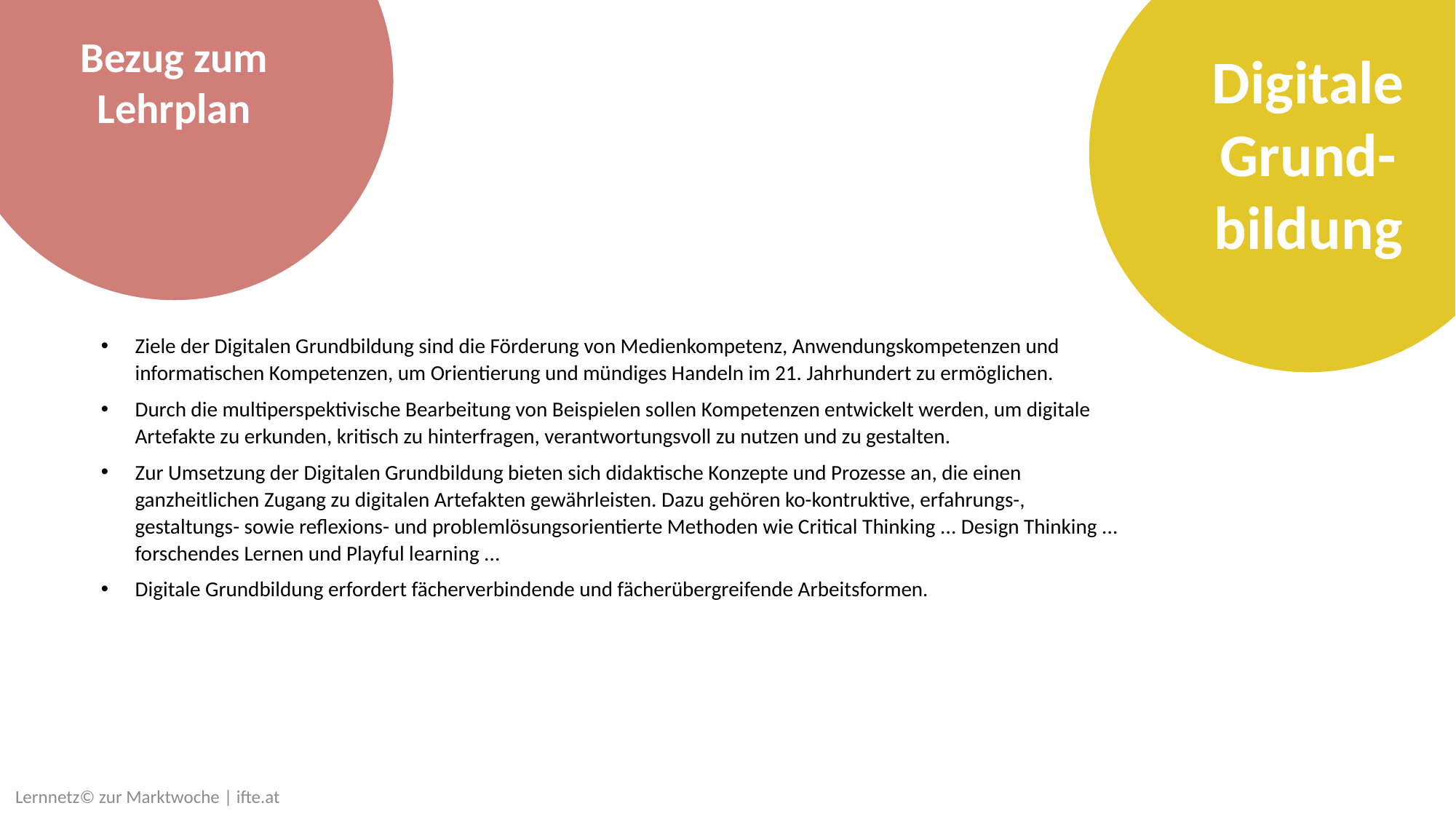

mögliche Aktivitäten im Projekt „Marktwoche“
Bezug zum Lehrplan
Digitale Grund-bildung
alle Inhalte der Marktwoche können auch digital erarbeitet werden
(Waben in chabaDoo)

Beispiele:
Social Media kritisch hinterfragen und selbst Postings erstellen oder Videos drehen
als Werbung für den Markt-Tag (M - Projekt planen, Arbeitspakete)
Datenschutz bei Fotos und Videos thematisieren, die während der Marktwoche gemacht werden - z. B. für die abschließende Präsentation (M - Feiern und präsentieren)
Tabellen in Excel erstellen (für Materialien oder Aufgabenliste) und befüllen (M - Projekt planen, Materialien)
Preise im Internet recherchieren (M - Projekt planen, Materialien)
mit Excel rechnen (M - Preis berechnen)
in Word kurze Texte schreiben, z. B. Storycard (M - Design Thinking, Teil 1)
ein kurzes Video mit dem Smartphone drehen - z. B. als Prototyp (M - Design Thinking, Teil 2)
gelernte Inhalte spielerisch wiederholen (M - Checkpoint)
App zu Design Thinking durchspielen (M - Design Thinking, Entrepreneurship App)
App zu Design Thinking besprechen (M - Design Thinking, App besprechen)
Ziele der Digitalen Grundbildung sind die Förderung von Medienkompetenz, Anwendungskompetenzen und informatischen Kompetenzen, um Orientierung und mündiges Handeln im 21. Jahrhundert zu ermöglichen.
Durch die multiperspektivische Bearbeitung von Beispielen sollen Kompetenzen entwickelt werden, um digitale Artefakte zu erkunden, kritisch zu hinterfragen, verantwortungsvoll zu nutzen und zu gestalten.
Zur Umsetzung der Digitalen Grundbildung bieten sich didaktische Konzepte und Prozesse an, die einen ganzheitlichen Zugang zu digitalen Artefakten gewährleisten. Dazu gehören ko-kontruktive, erfahrungs-, gestaltungs- sowie reflexions- und problemlösungsorientierte Methoden wie Critical Thinking ... Design Thinking ... forschendes Lernen und Playful learning ...
Digitale Grundbildung erfordert fächerverbindende und fächerübergreifende Arbeitsformen.
Lernnetz© zur Marktwoche | ifte.at